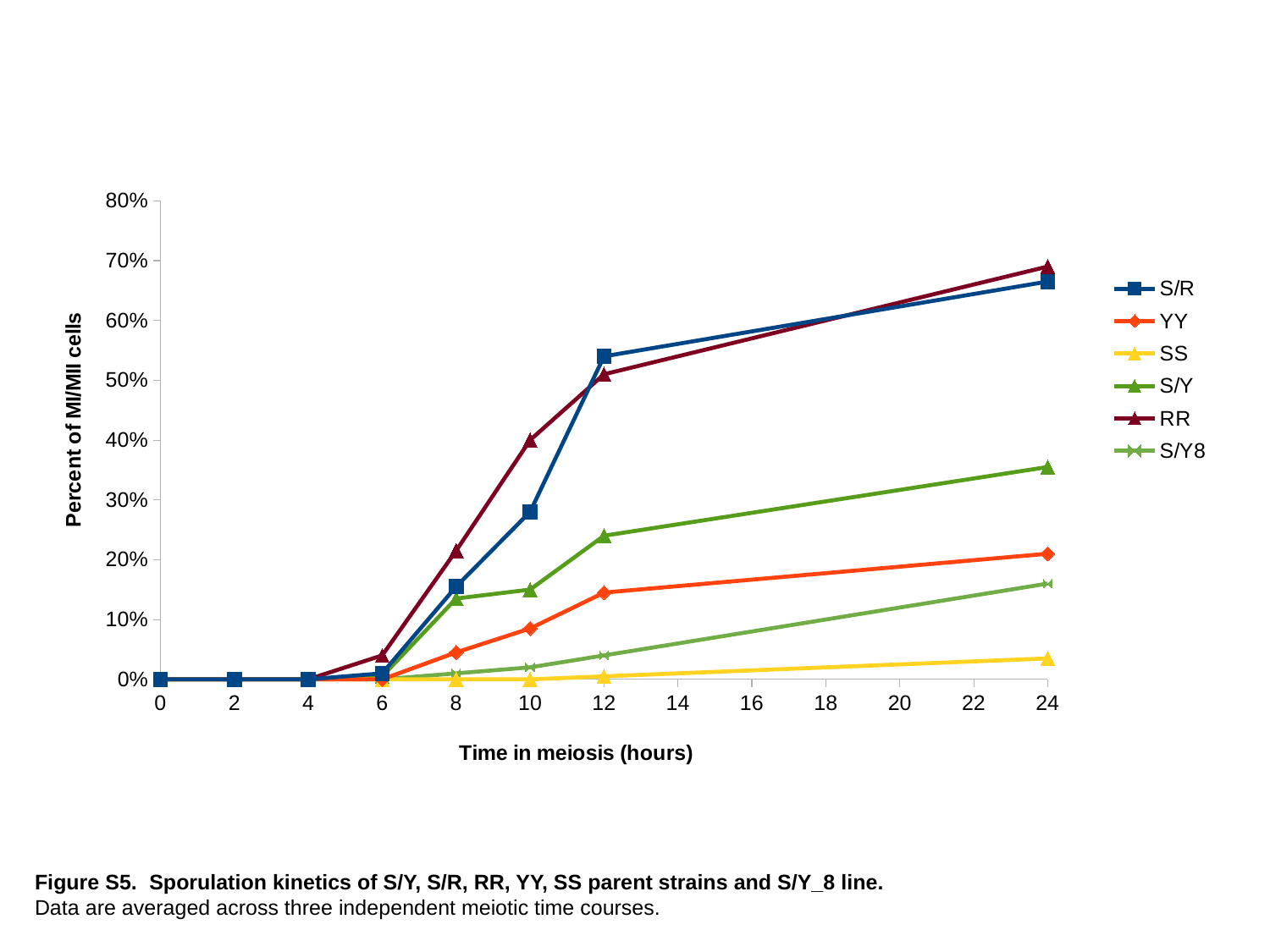

### Chart

| Category | S/R | YY | SS | S/Y | RR | S/Y8 |
|---|---|---|---|---|---|---|
Figure S5.  Sporulation kinetics of S/Y, S/R, RR, YY, SS parent strains and S/Y_8 line.
Data are averaged across three independent meiotic time courses.